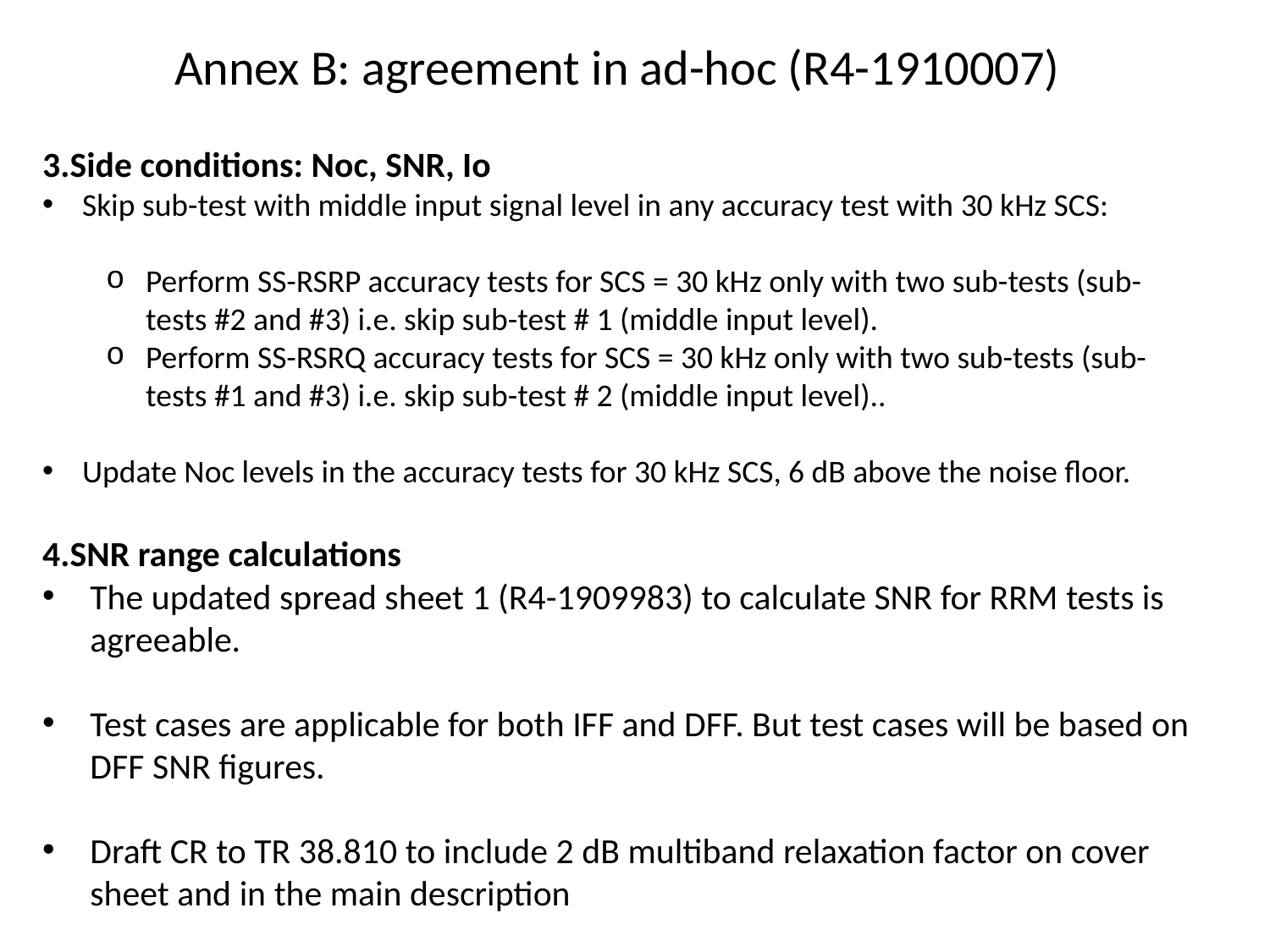

# Annex B: agreement in ad-hoc (R4-1910007)
3.Side conditions: Noc, SNR, Io
Skip sub-test with middle input signal level in any accuracy test with 30 kHz SCS:

Perform SS-RSRP accuracy tests for SCS = 30 kHz only with two sub-tests (sub-tests #2 and #3) i.e. skip sub-test # 1 (middle input level).
Perform SS-RSRQ accuracy tests for SCS = 30 kHz only with two sub-tests (sub-tests #1 and #3) i.e. skip sub-test # 2 (middle input level)..

Update Noc levels in the accuracy tests for 30 kHz SCS, 6 dB above the noise floor.

4.SNR range calculations
The updated spread sheet 1 (R4-1909983) to calculate SNR for RRM tests is agreeable.

Test cases are applicable for both IFF and DFF. But test cases will be based on DFF SNR figures.

Draft CR to TR 38.810 to include 2 dB multiband relaxation factor on cover sheet and in the main description